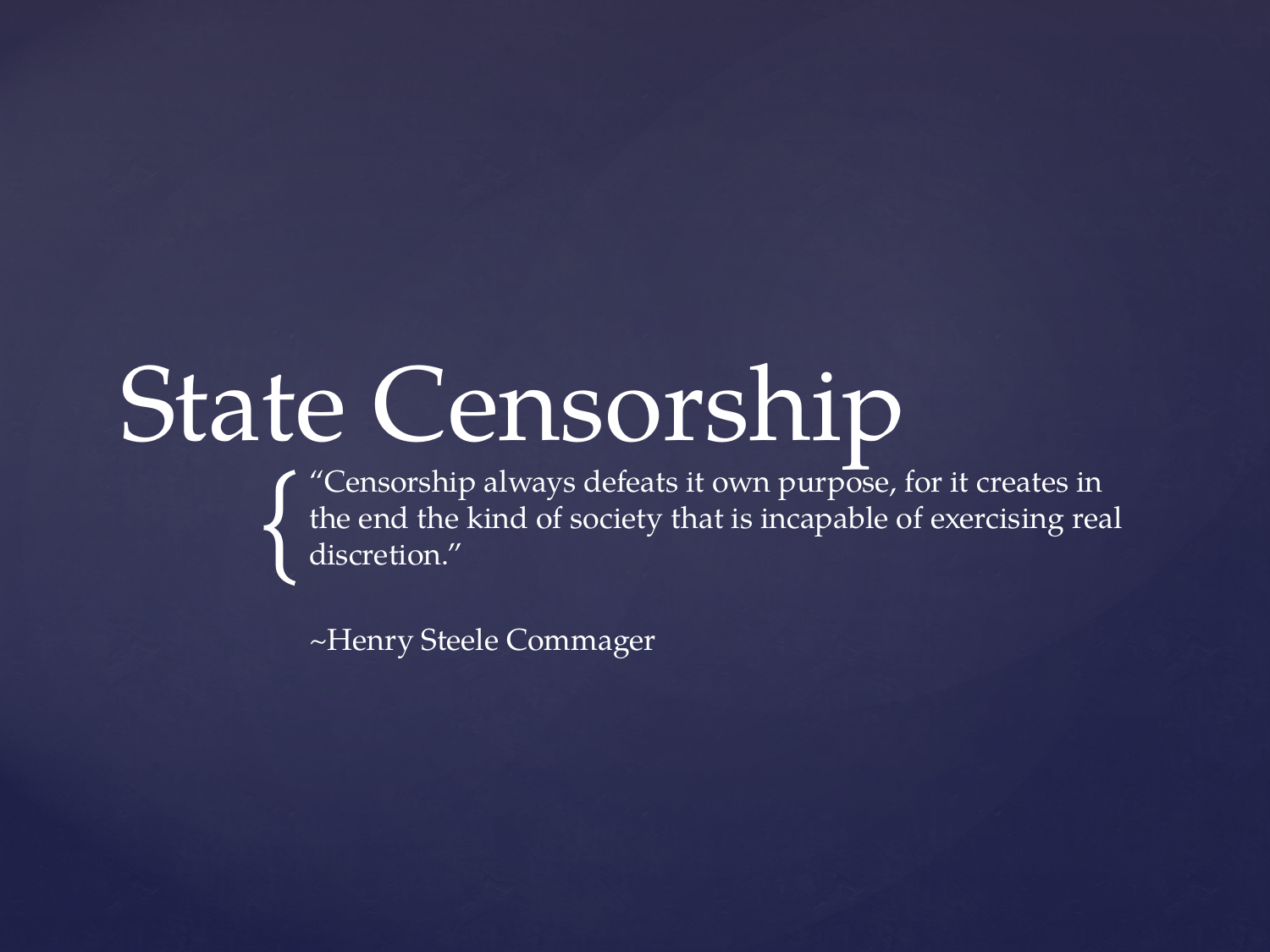

# State Censorship
“Censorship always defeats it own purpose, for it creates in the end the kind of society that is incapable of exercising real discretion.”

~Henry Steele Commager